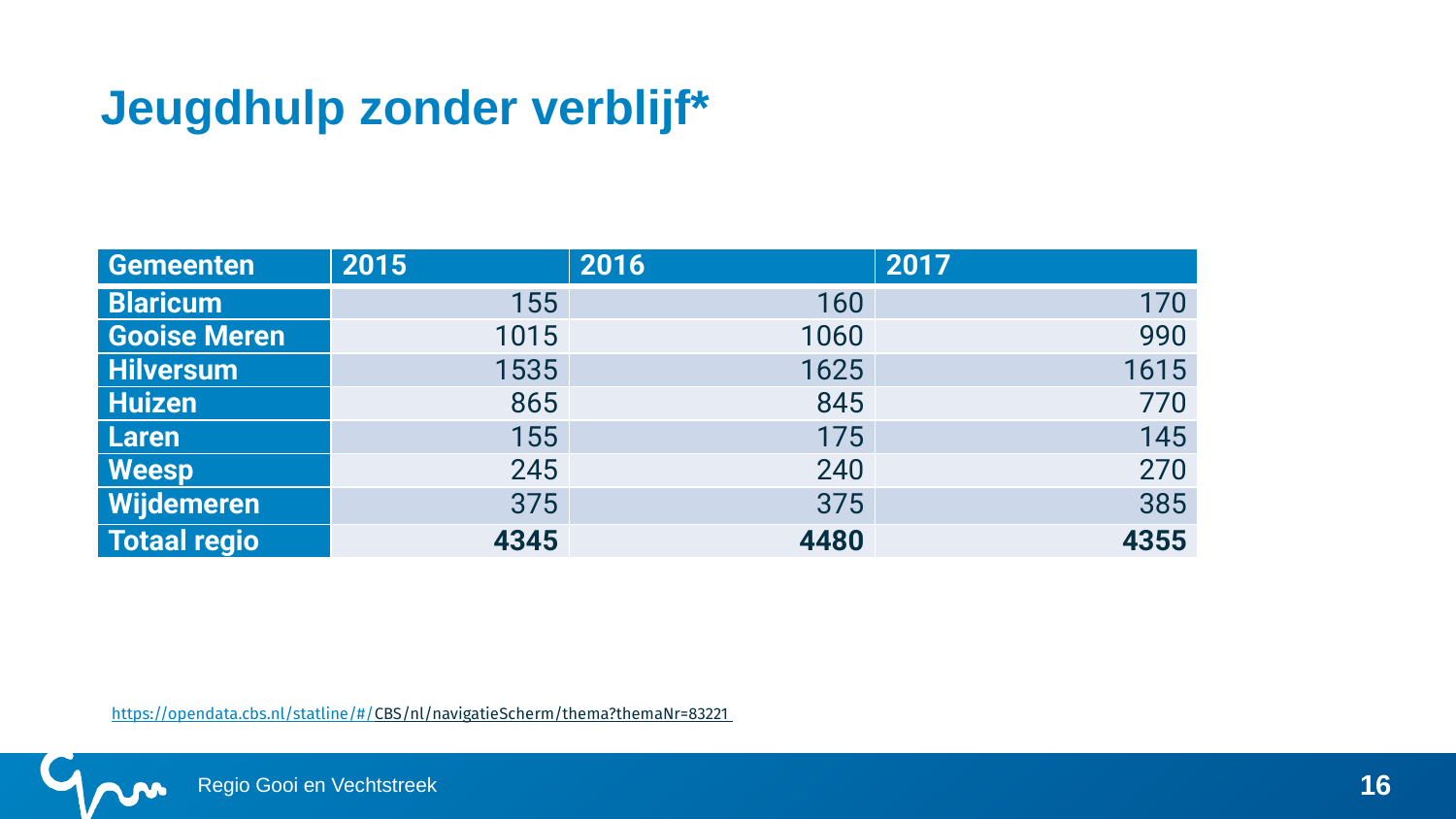

# Jeugdhulp zonder verblijf*
| Gemeenten | 2015 | 2016 | 2017 |
| --- | --- | --- | --- |
| Blaricum | 155 | 160 | 170 |
| Gooise Meren | 1015 | 1060 | 990 |
| Hilversum | 1535 | 1625 | 1615 |
| Huizen | 865 | 845 | 770 |
| Laren | 155 | 175 | 145 |
| Weesp | 245 | 240 | 270 |
| Wijdemeren | 375 | 375 | 385 |
| Totaal regio | 4345 | 4480 | 4355 |
https://opendata.cbs.nl/statline/#/CBS/nl/navigatieScherm/thema?themaNr=83221